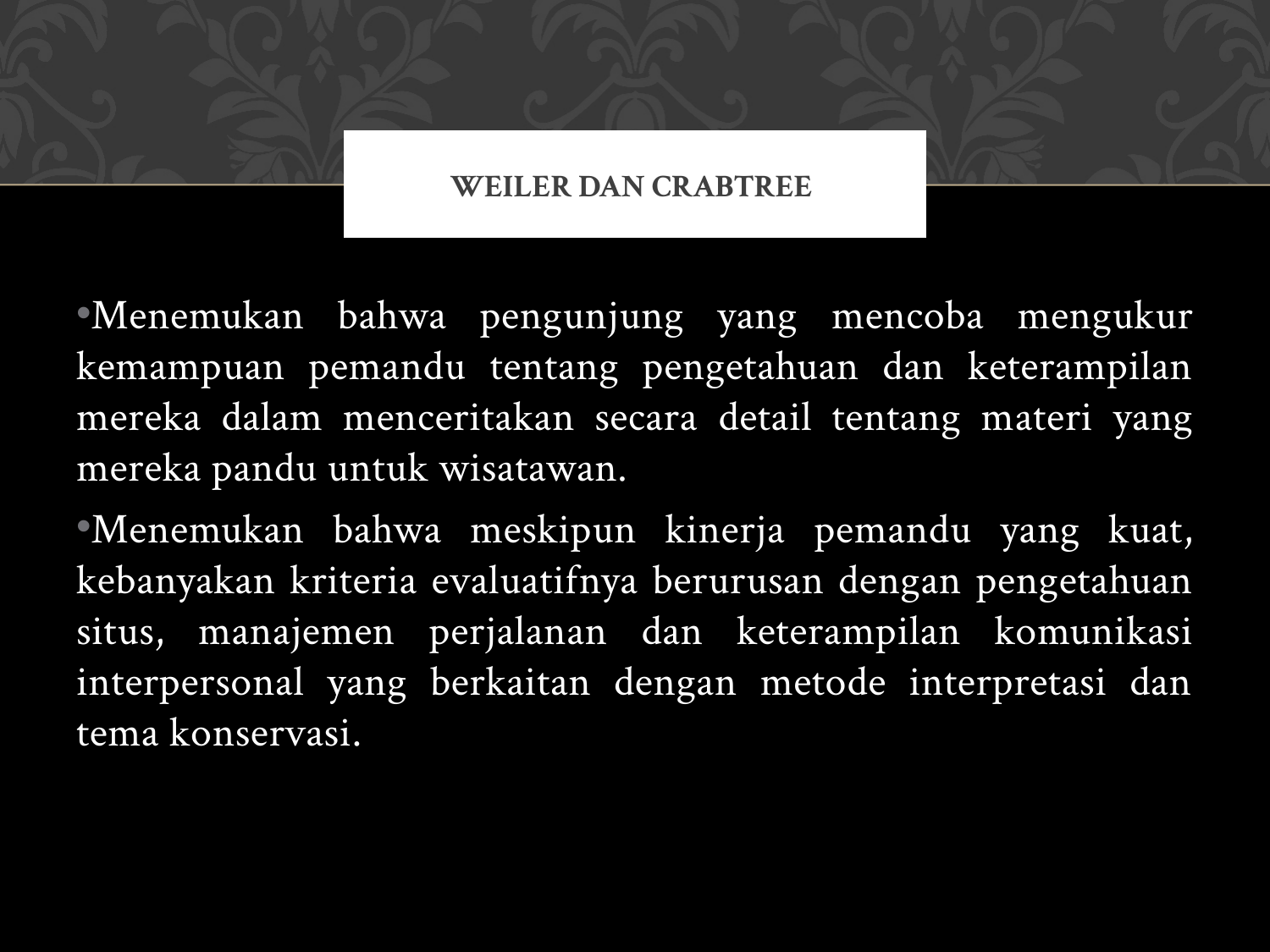

# Weiler dan crabtree
Menemukan bahwa pengunjung yang mencoba mengukur kemampuan pemandu tentang pengetahuan dan keterampilan mereka dalam menceritakan secara detail tentang materi yang mereka pandu untuk wisatawan.
Menemukan bahwa meskipun kinerja pemandu yang kuat, kebanyakan kriteria evaluatifnya berurusan dengan pengetahuan situs, manajemen perjalanan dan keterampilan komunikasi interpersonal yang berkaitan dengan metode interpretasi dan tema konservasi.